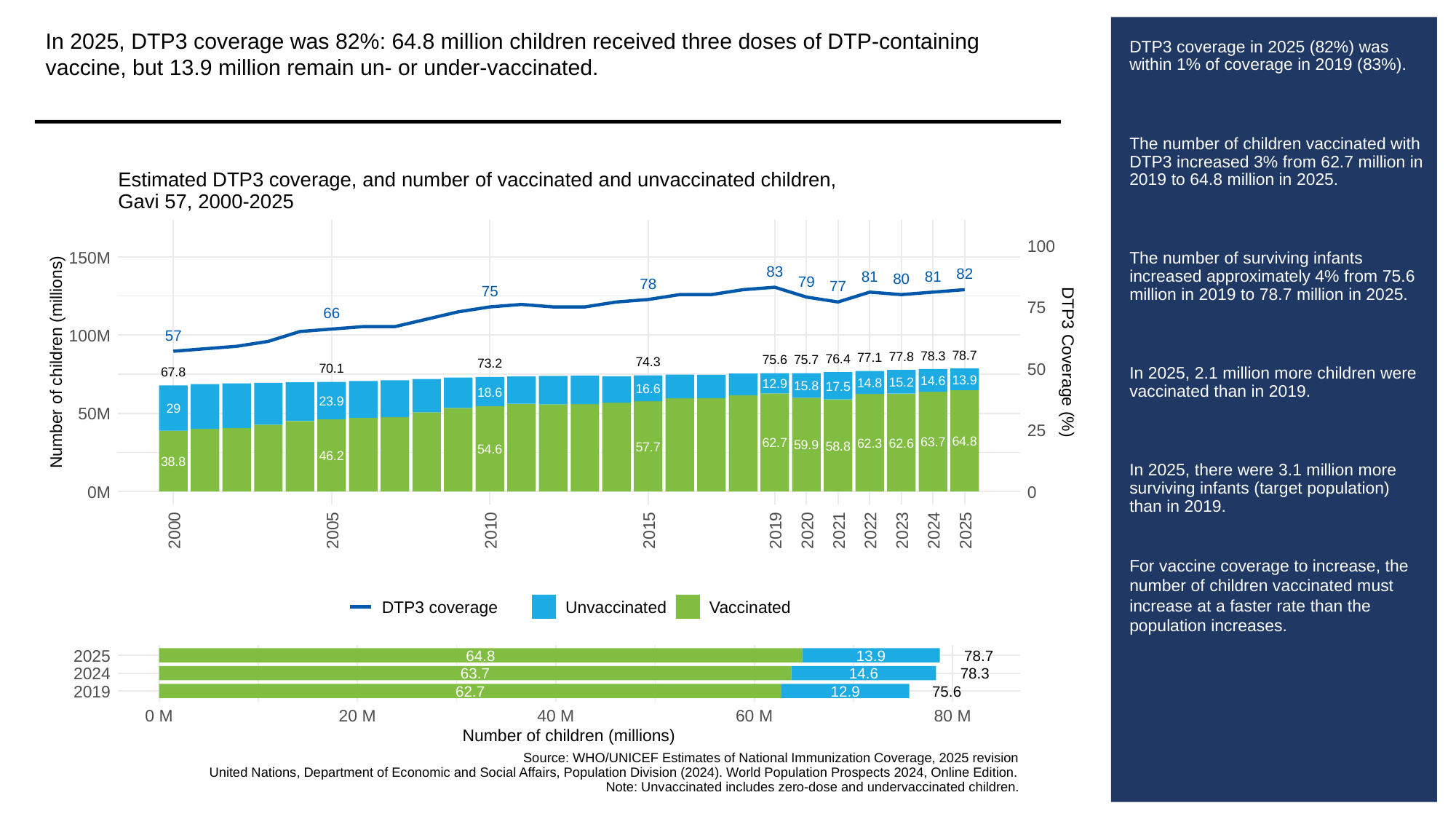

In 2025, DTP3 coverage was 82%: 64.8 million children received three doses of DTP-containing vaccine, but 13.9 million remain un- or under-vaccinated.
# DTP3 coverage in 2025 (82%) was within 1% of coverage in 2019 (83%).

The number of children vaccinated with DTP3 increased 3% from 62.7 million in 2019 to 64.8 million in 2025.

The number of surviving infants increased approximately 4% from 75.6 million in 2019 to 78.7 million in 2025.

In 2025, 2.1 million more children were vaccinated than in 2019.

In 2025, there were 3.1 million more surviving infants (target population) than in 2019.

For vaccine coverage to increase, the number of children vaccinated must increase at a faster rate than the population increases.

Estimated DTP3 coverage, and number of vaccinated and unvaccinated children,
Gavi 57, 2000-2025

100
150M

83
82
81
81
80
79
78
77
75

75
66
100M
57

78.7
78.3
77.8
77.1
76.4
75.7
75.6
Number of children (millions)
DTP3 Coverage (%)
74.3
73.2
50
70.1
67.8

13.9

14.6

15.2

14.8
12.9

15.8

17.5

16.6

18.6

23.9

29

50M

25

64.8
63.7
62.7
62.6
62.3
59.9
58.8
57.7
54.6
46.2

38.8
0M
0

2000
2005
2010
2015
2019
2020
2021
2022
2023
2024
2025

DTP3 coverage
Unvaccinated
Vaccinated

2025
64.8
13.9
78.7

2024
63.7
14.6
78.3

2019
62.7
12.9
75.6

0 M
20 M
40 M
60 M
80 M
Number of children (millions)
Source: WHO/UNICEF Estimates of National Immunization Coverage, 2025 revision
United Nations, Department of Economic and Social Affairs, Population Division (2024). World Population Prospects 2024, Online Edition.
Note: Unvaccinated includes zero-dose and undervaccinated children.